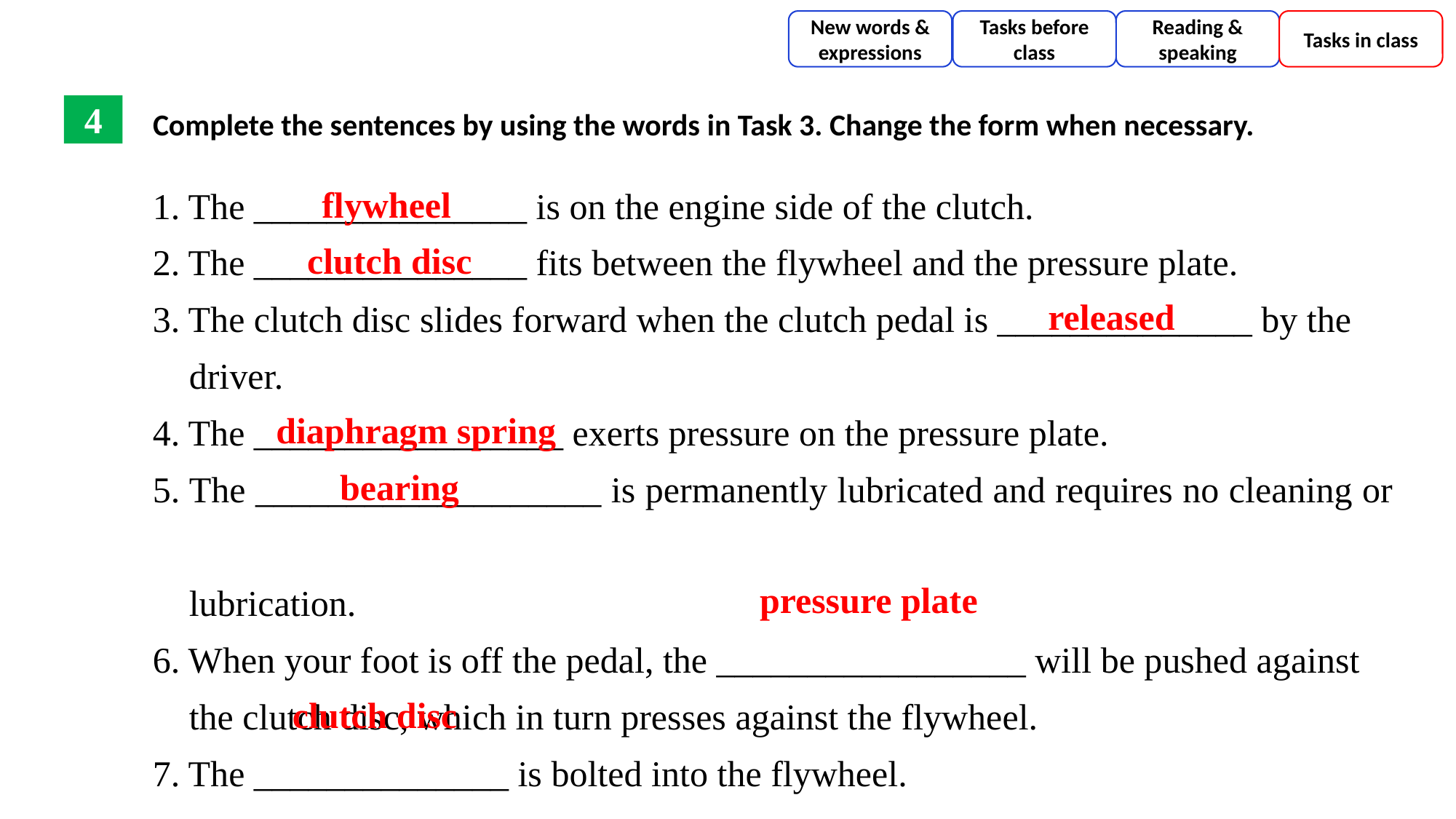

New words & expressions
Tasks before class
Reading & speaking
Tasks in class
Complete the sentences by using the words in Task 3. Change the form when necessary.
4
1. The _______________ is on the engine side of the clutch.
2. The _______________ fits between the flywheel and the pressure plate.
3. The clutch disc slides forward when the clutch pedal is ______________ by the
    driver.
4. The _________________ exerts pressure on the pressure plate.
5. The ___________________ is permanently lubricated and requires no cleaning or
    lubrication.
6. When your foot is off the pedal, the _________________ will be pushed against
    the clutch disc, which in turn presses against the flywheel.
7. The ______________ is bolted into the flywheel.
flywheel
clutch disc
released
diaphragm spring
bearing
pressure plate
clutch disc